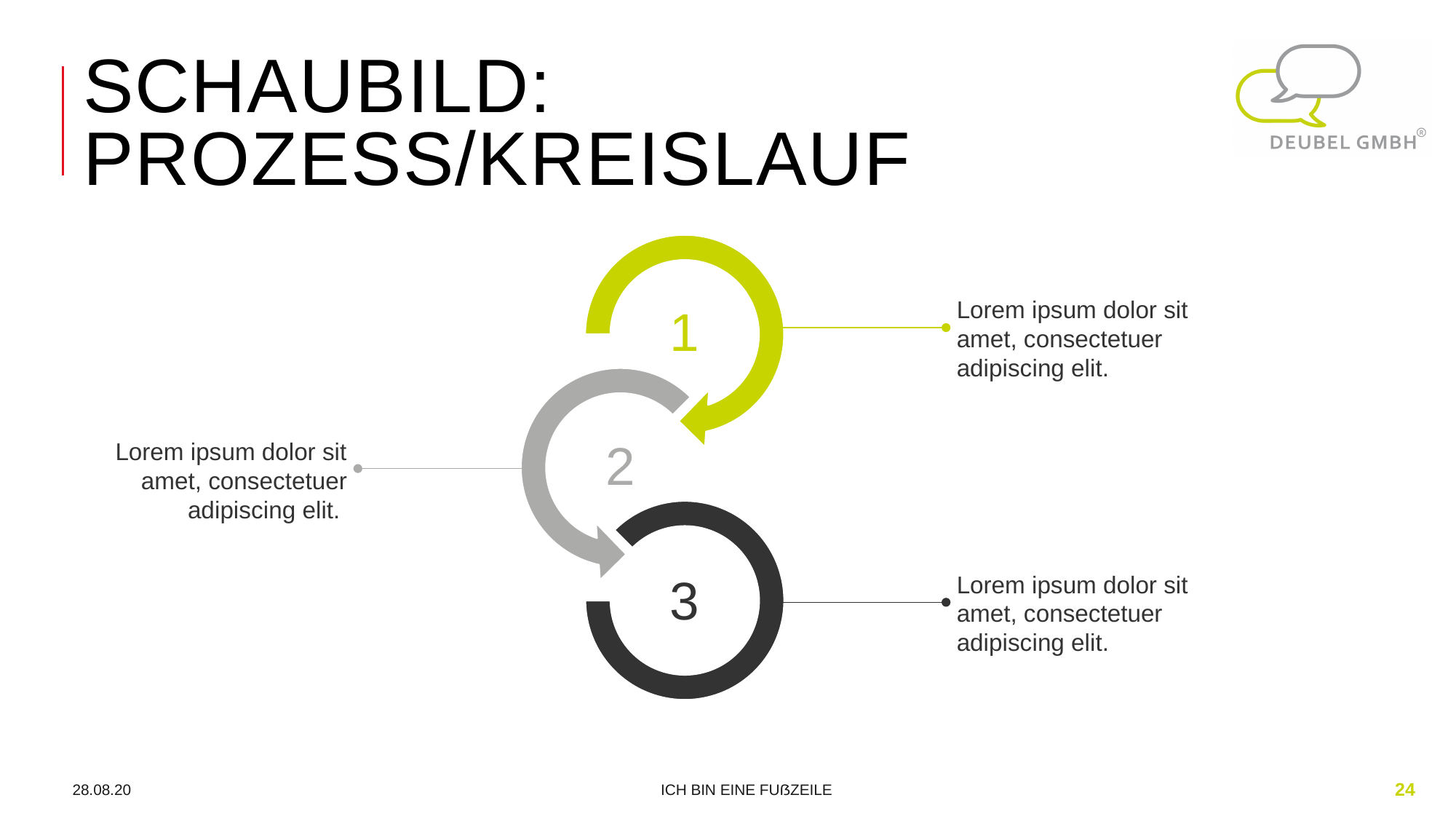

# Schaubild: Prozess/Kreislauf
1
2
3
Lorem ipsum dolor sit amet, consectetuer adipiscing elit.
Lorem ipsum dolor sit amet, consectetuer adipiscing elit.
Lorem ipsum dolor sit amet, consectetuer adipiscing elit.
28.08.20
Ich bin eine Fußzeile
24